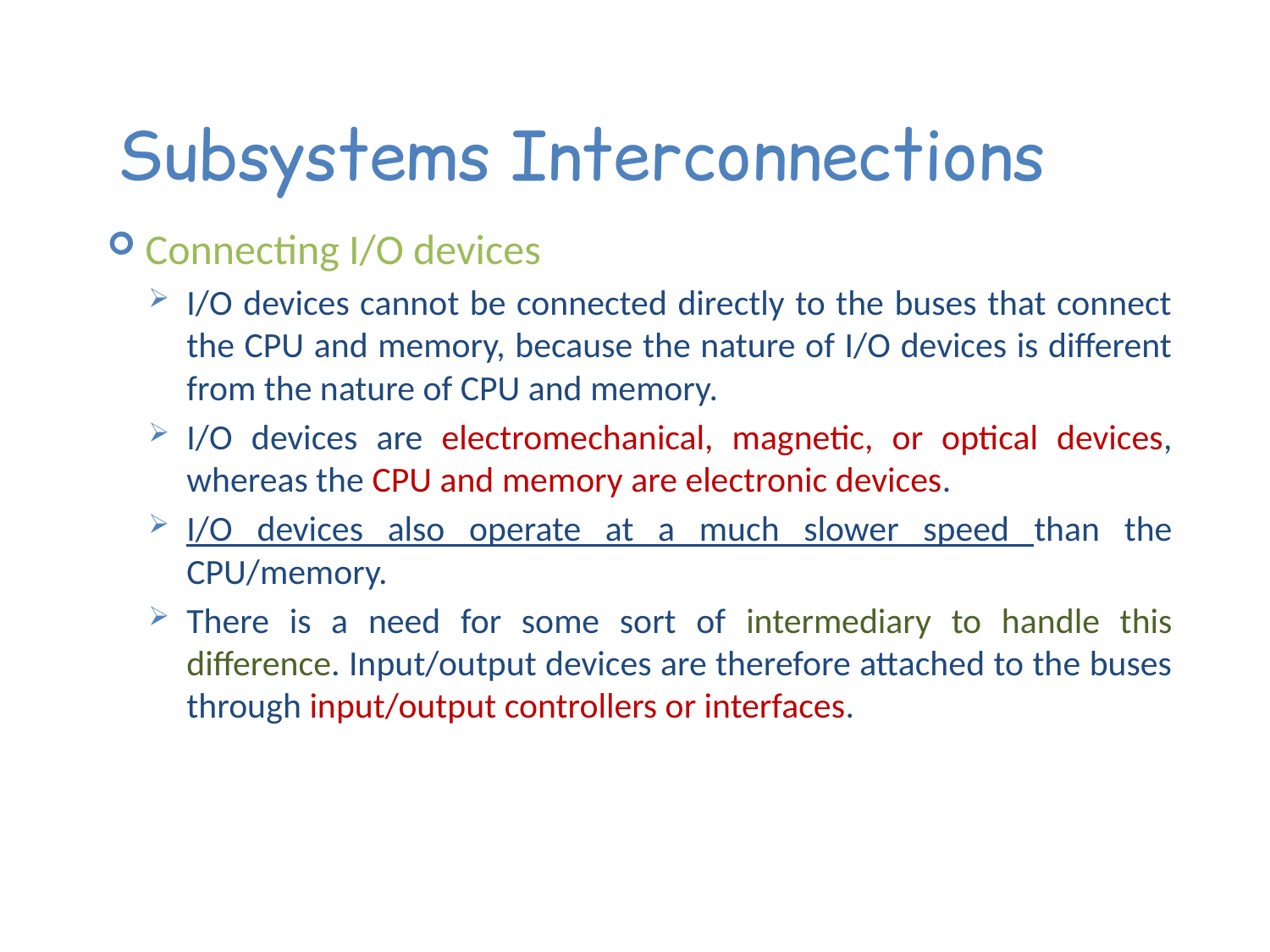

48
# Subsystems Interconnections
Connecting I/O devices
I/O devices cannot be connected directly to the buses that connect the CPU and memory, because the nature of I/O devices is different from the nature of CPU and memory.
I/O devices are electromechanical, magnetic, or optical devices, whereas the CPU and memory are electronic devices.
I/O devices also operate at a much slower speed than the CPU/memory.
There is a need for some sort of intermediary to handle this difference. Input/output devices are therefore attached to the buses through input/output controllers or interfaces.